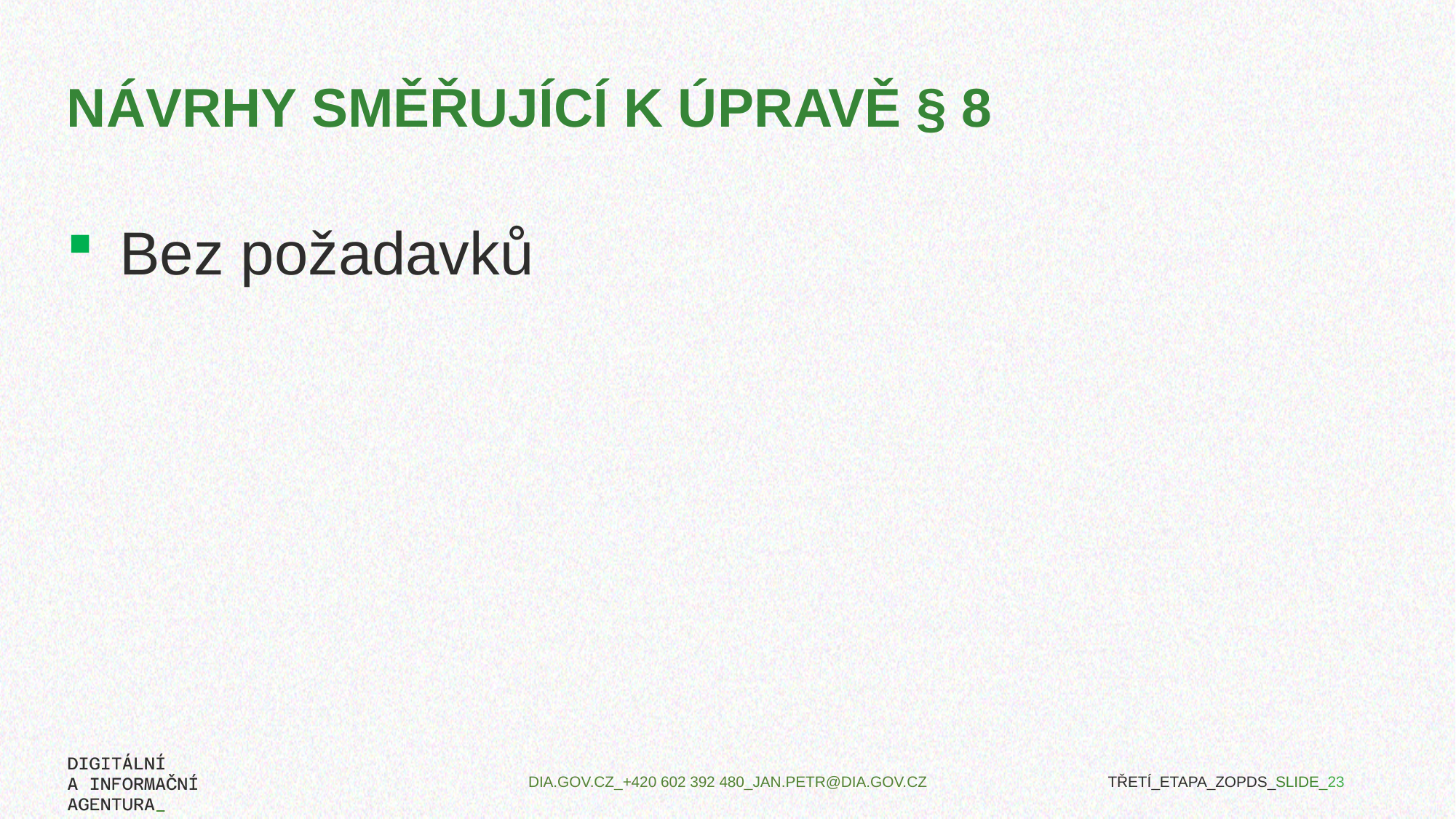

# Návrhy směřující k úpravě § 8
Bez požadavků
TŘETÍ_ETAPA_ZOPDS_SLIDE_23
DIA.GOV.CZ_+420 602 392 480_JAN.PETR@DIA.GOV.CZ